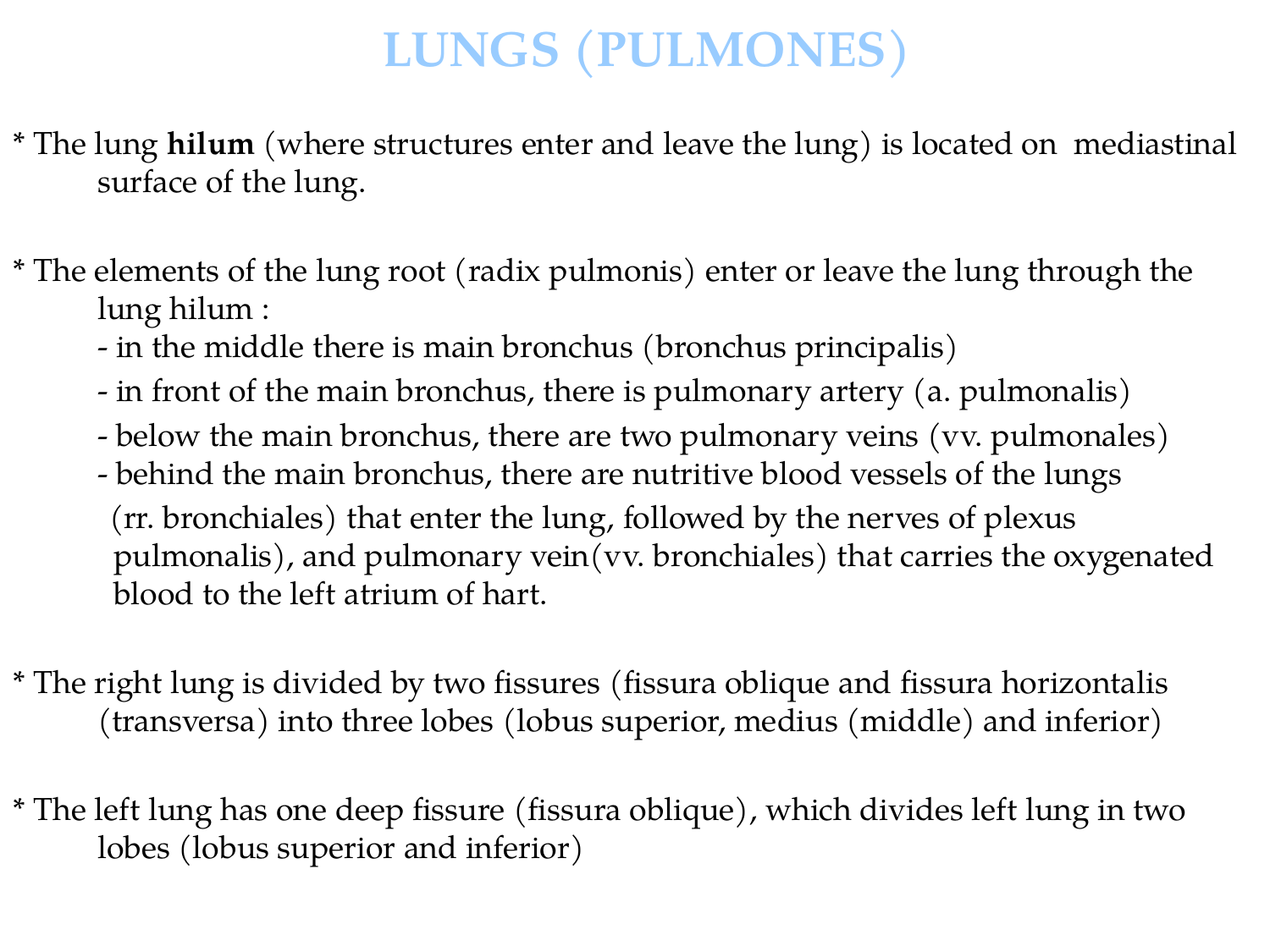

LUNGS (PULMONES)
* The lung hilum (where structures enter and leave the lung) is located on  mediastinal surface of the lung.

* The elements of the lung root (radix pulmonis) enter or leave the lung through the lung hilum :
- in the middle there is main bronchus (bronchus principalis)
	- in front of the main bronchus, there is pulmonary artery (a. pulmonalis)
	- below the main bronchus, there are two pulmonary veins (vv. pulmonales)
- behind the main bronchus, there are nutritive blood vessels of the lungs
            (rr. bronchiales) that enter the lung, followed by the nerves of plexus
  pulmonalis), and pulmonary vein(vv. bronchiales) that carries the oxygenated
  blood to the left atrium of hart.

* The right lung is divided by two fissures (fissura oblique and fissura horizontalis
(transversa) into three lobes (lobus superior, medius (middle) and inferior)

* The left lung has one deep fissure (fissura oblique), which divides left lung in two lobes (lobus superior and inferior)